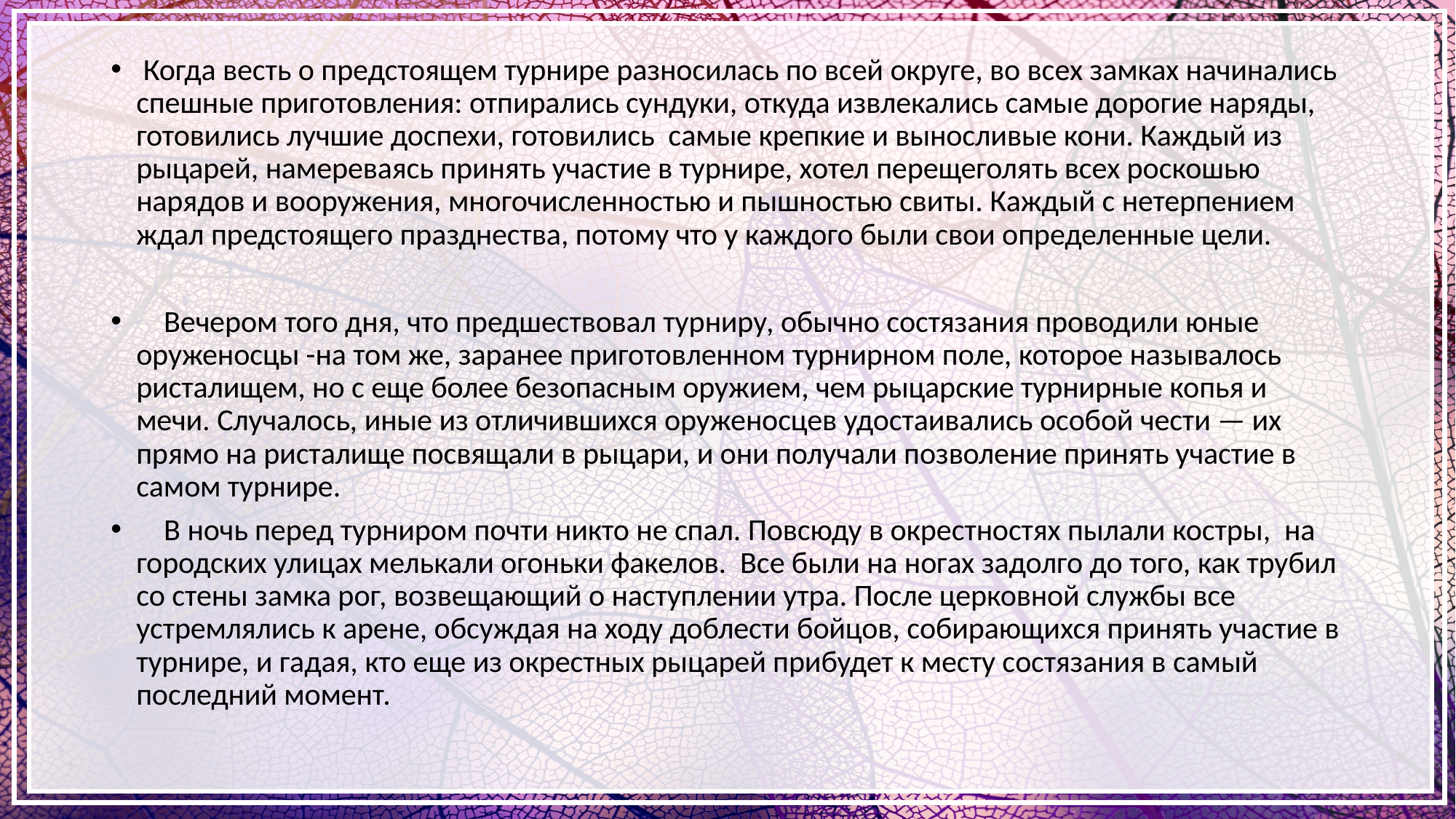

Когда весть о предстоящем турнире разносилась по всей округе, во всех замках начинались спешные приготовления: отпирались сундуки, откуда извлекались самые дорогие наряды, готовились лучшие доспехи, готовились  самые крепкие и выносливые кони. Каждый из рыцарей, намереваясь принять участие в турнире, хотел перещеголять всех роскошью нарядов и вооружения, многочисленностью и пышностью свиты. Каждый с нетерпением ждал предстоящего празднества, потому что у каждого были свои определенные цели.

    Вечером того дня, что предшествовал турниру, обычно состязания проводили юные оруженосцы -на том же, заранее приготовленном турнирном поле, которое называлось ристалищем, но с еще более безопасным оружием, чем рыцарские турнирные копья и мечи. Случалось, иные из отличившихся оруженосцев удостаивались особой чести — их прямо на ристалище посвящали в рыцари, и они получали позволение принять участие в самом турнире.
    В ночь перед турниром почти никто не спал. Повсюду в окрестностях пылали костры,  на городских улицах мелькали огоньки факелов.  Все были на ногах задолго до того, как трубил со стены замка рог, возвещающий о наступлении утра. После церковной службы все устремлялись к арене, обсуждая на ходу доблести бойцов, собирающихся принять участие в турнире, и гадая, кто еще из окрестных рыцарей прибудет к месту состязания в самый последний момент.